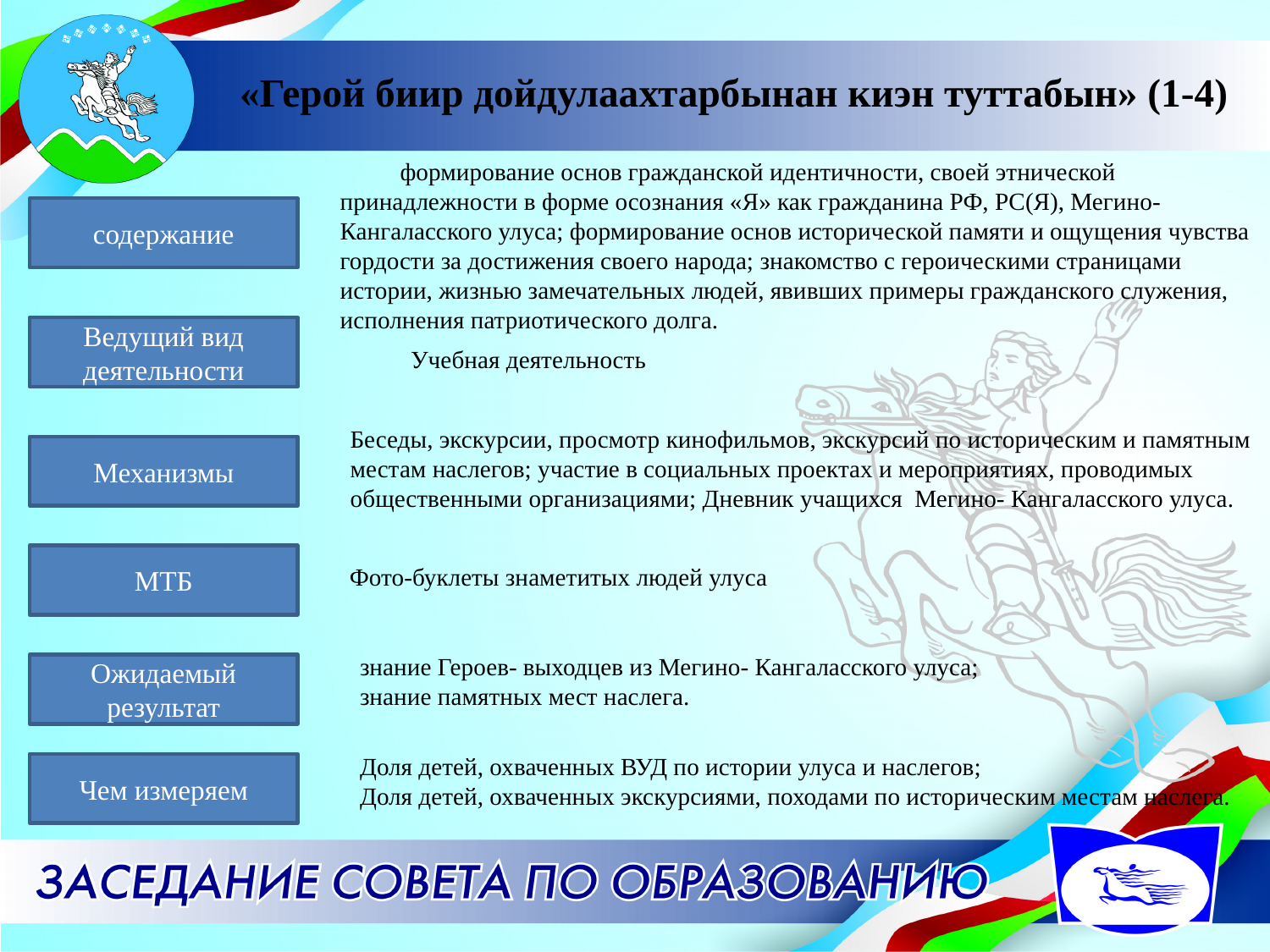

# «Герой биир дойдулаахтарбынан киэн туттабын» (1-4)
формирование основ гражданской идентичности, своей этнической принадлежности в форме осознания «Я» как гражданина РФ, РС(Я), Мегино- Кангаласского улуса; формирование основ исторической памяти и ощущения чувства гордости за достижения своего народа; знакомство с героическими страницами истории, жизнью замечательных людей, явивших примеры гражданского служения, исполнения патриотического долга.
содержание
Ведущий вид деятельности
Учебная деятельность
Беседы, экскурсии, просмотр кинофильмов, экскурсий по историческим и памятным местам наслегов; участие в социальных проектах и мероприятиях, проводимых  общественными организациями; Дневник учащихся  Мегино- Кангаласского улуса.
Механизмы
МТБ
Фото-буклеты знаметитых людей улуса
знание Героев- выходцев из Мегино- Кангаласского улуса;
знание памятных мест наслега.
Ожидаемый результат
Доля детей, охваченных ВУД по истории улуса и наслегов;
Доля детей, охваченных экскурсиями, походами по историческим местам наслега.
Чем измеряем